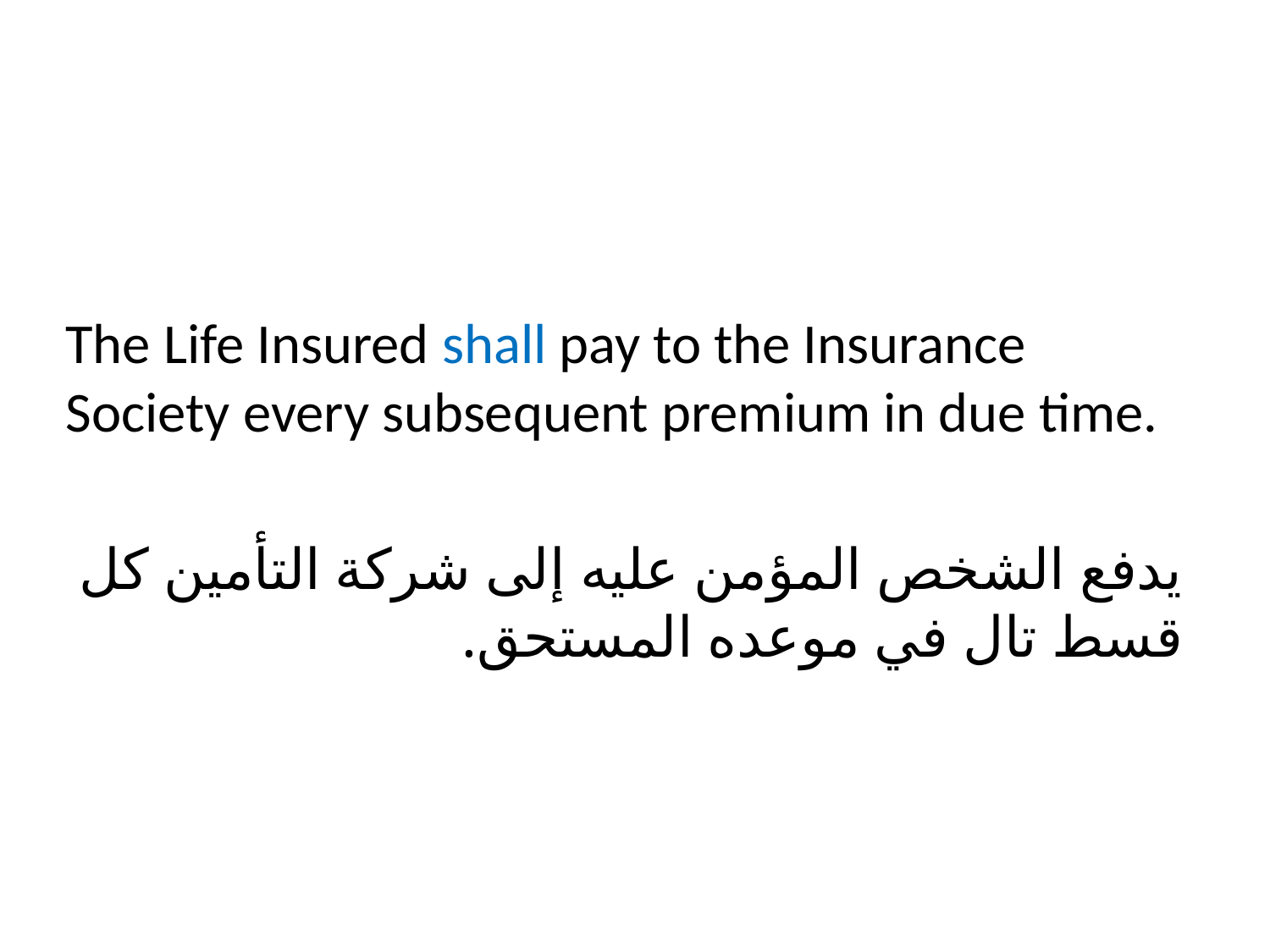

#

The Life Insured shall pay to the Insurance Society every subsequent premium in due time.

يدفع الشخص المؤمن عليه إلى شركة التأمين كل قسط تال في موعده المستحق.